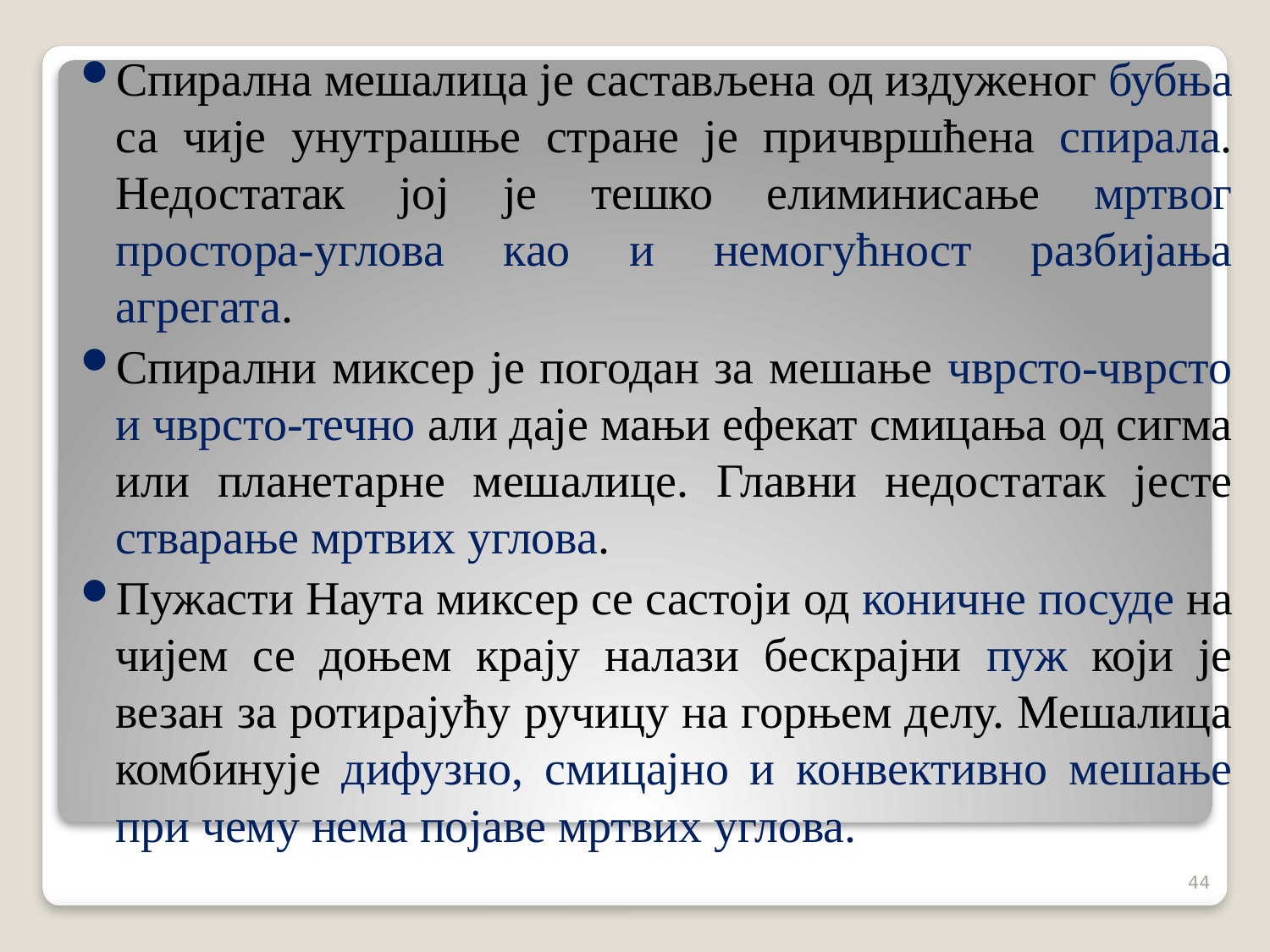

Спирална мешалица је састављена од издуженог бубња са чије унутрашње стране је причвршћена спирала. Недостатак јој је тешко елиминисање мртвог простора-углова као и немогућност разбијања агрегата.
Спирални миксер је погодан за мешање чврсто-чврсто и чврсто-течно али даје мањи ефекат смицања од сигма или планетарне мешалице. Главни недостатак јесте стварање мртвих углова.
Пужасти Наута миксер се састоји од коничне посуде на чијем се доњем крају налази бескрајни пуж који је везан за ротирајућу ручицу на горњем делу. Мешалица комбинује дифузно, смицајно и конвективно мешање при чему нема појаве мртвих углова.

44